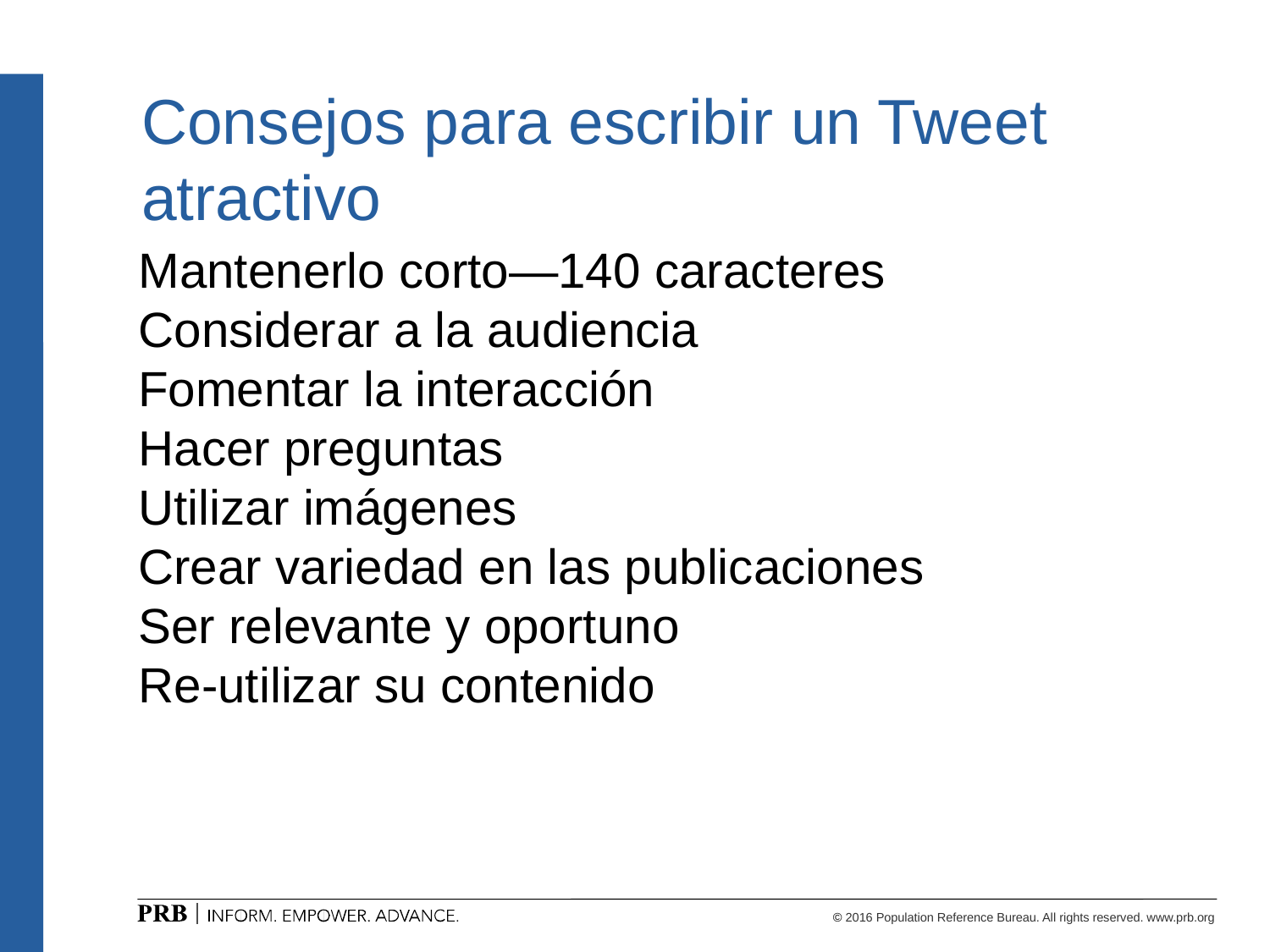

# Consejos para escribir un Tweet atractivo
Mantenerlo corto—140 caracteres
Considerar a la audiencia
Fomentar la interacción
Hacer preguntas
Utilizar imágenes
Crear variedad en las publicaciones
Ser relevante y oportuno
Re-utilizar su contenido